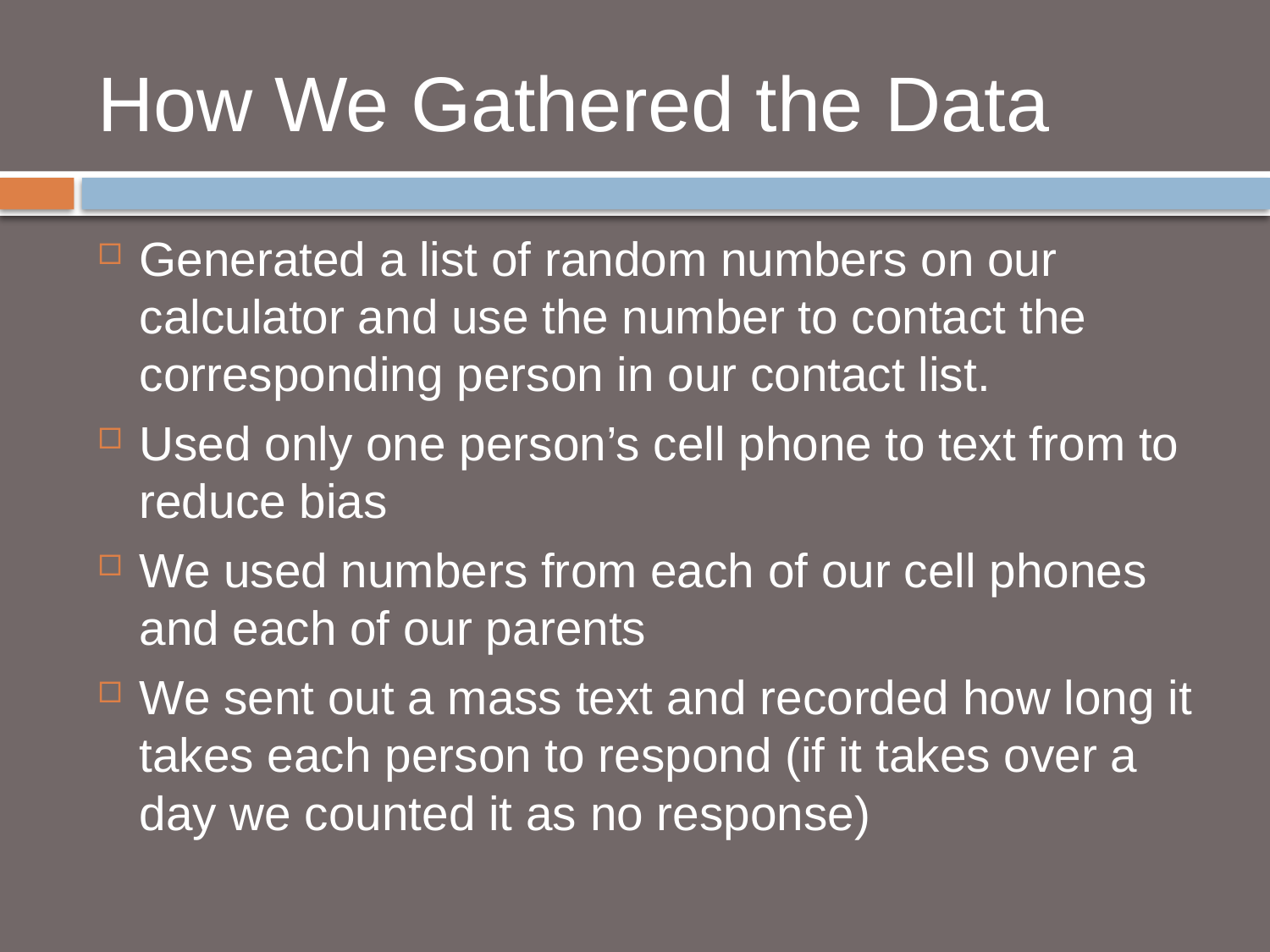

# How We Gathered the Data
Generated a list of random numbers on our calculator and use the number to contact the corresponding person in our contact list.
Used only one person’s cell phone to text from to reduce bias
We used numbers from each of our cell phones and each of our parents
We sent out a mass text and recorded how long it takes each person to respond (if it takes over a day we counted it as no response)